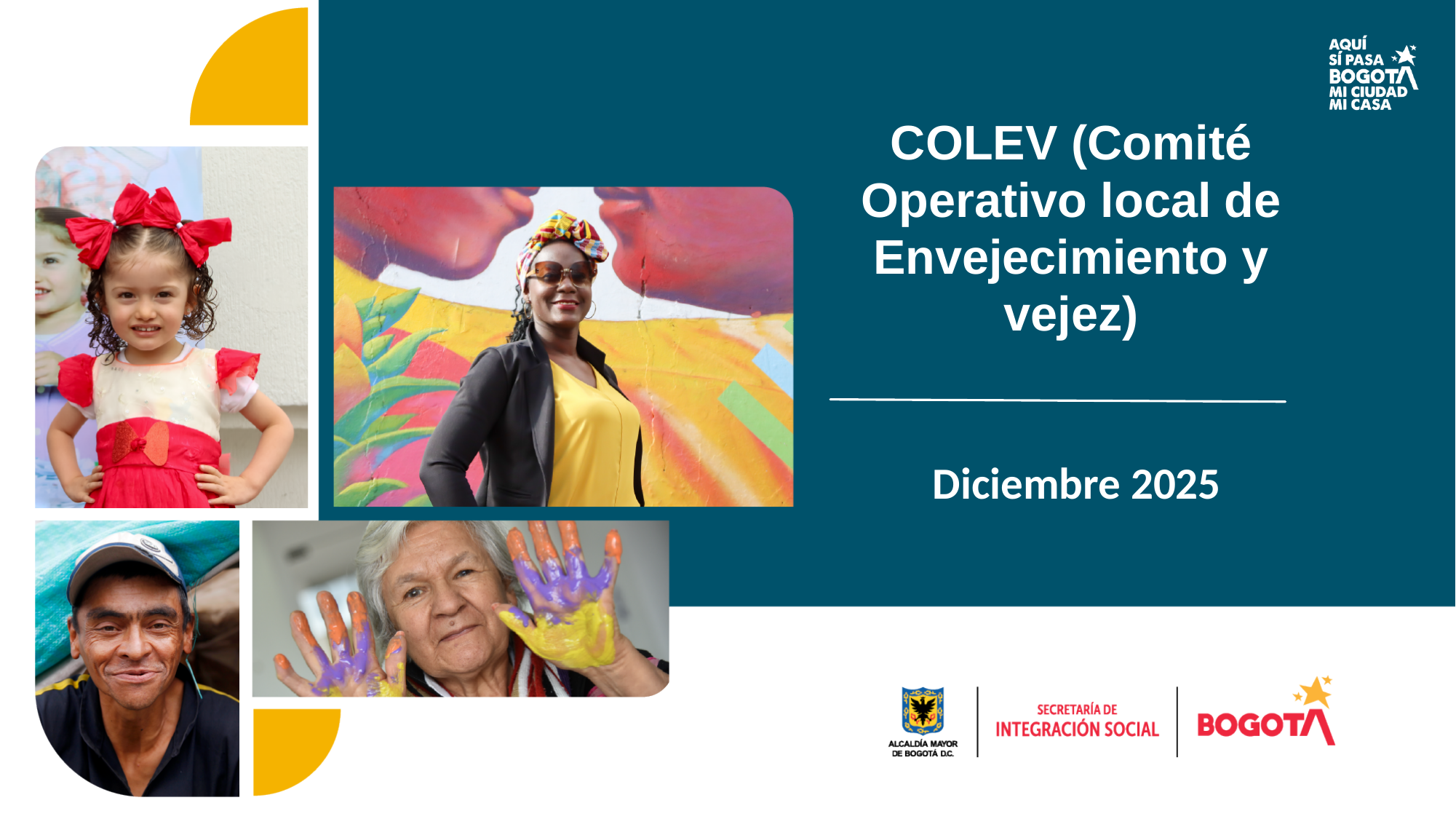

COLEV (Comité Operativo local de Envejecimiento y vejez)

Diciembre 2025